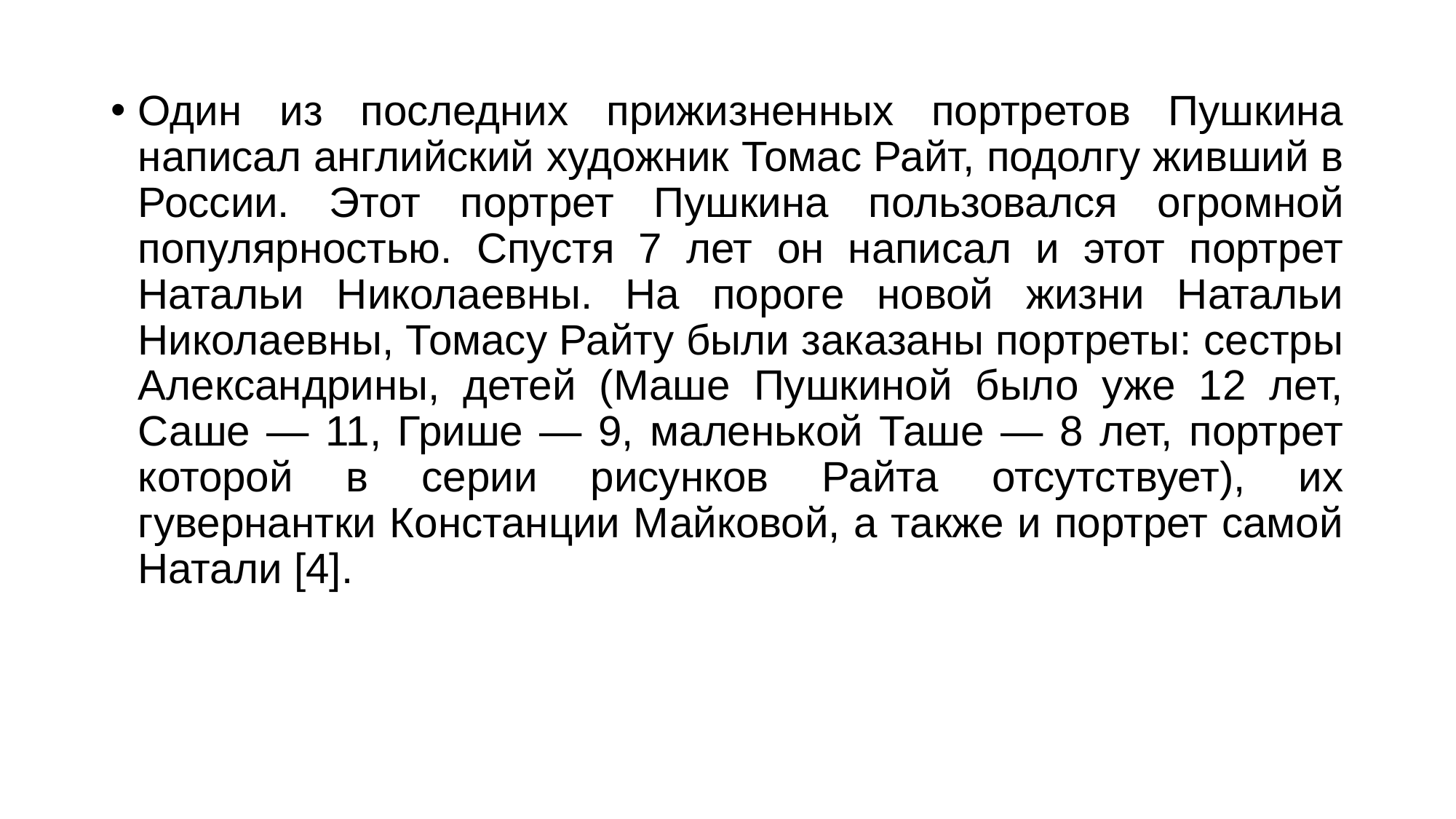

Один из последних прижизненных портретов Пушкина написал английский художник Томас Райт, подолгу живший в России. Этот портрет Пушкина пользовался огромной популярностью. Спустя 7 лет он написал и этот портрет Натальи Николаевны. На пороге новой жизни Натальи Николаевны, Томасу Райту были заказаны портреты: сестры Александрины, детей (Маше Пушкиной было уже 12 лет, Саше — 11, Грише — 9, маленькой Таше — 8 лет, портрет которой в серии рисунков Райта отсутствует), их гувернантки Констанции Майковой, а также и портрет самой Натали [4].